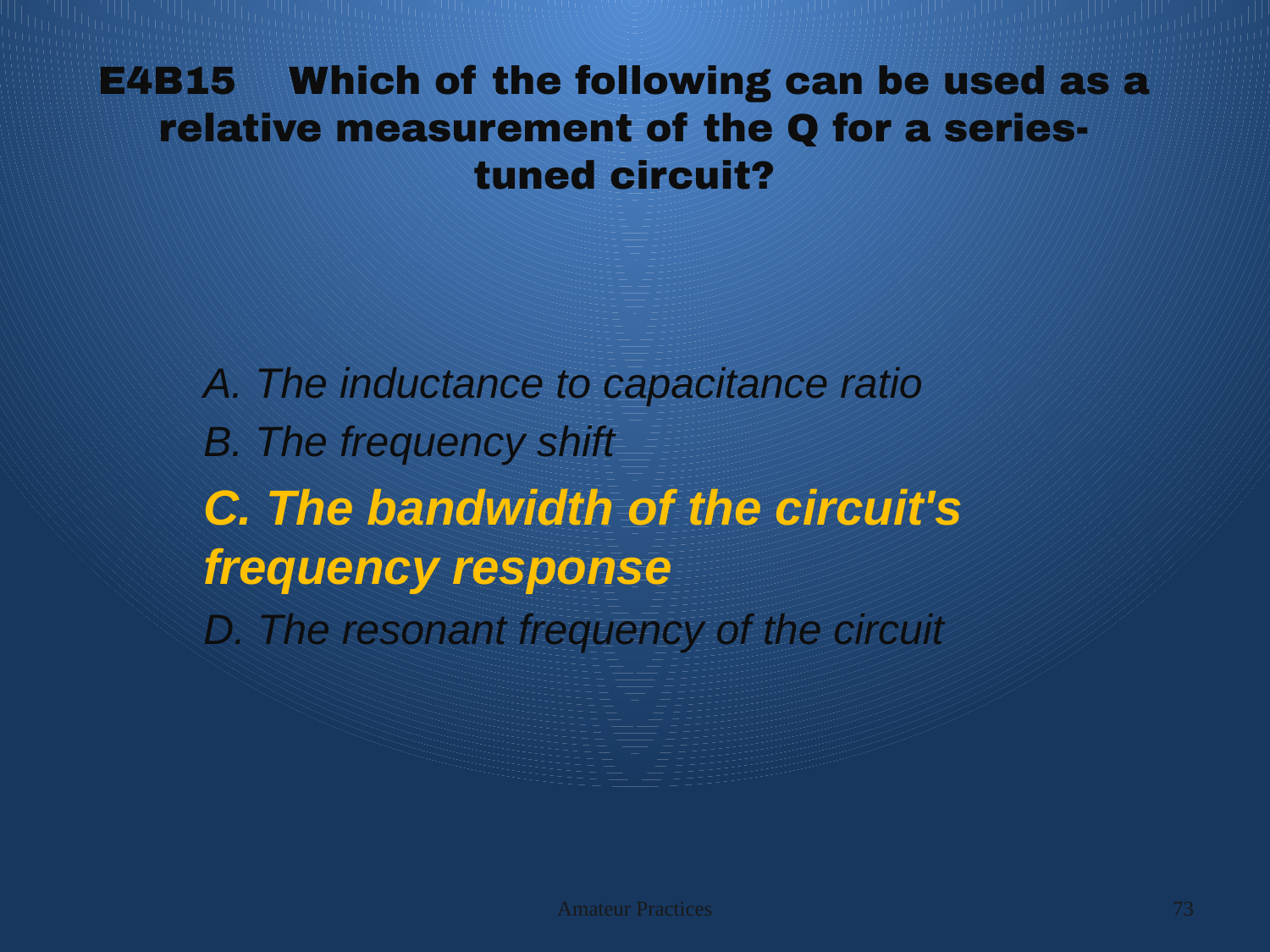

# E4B15    Which of the following can be used as a relative measurement of the Q for a series-tuned circuit?
A. The inductance to capacitance ratio
B. The frequency shift
C. The bandwidth of the circuit's frequency response
D. The resonant frequency of the circuit
Amateur Practices
73